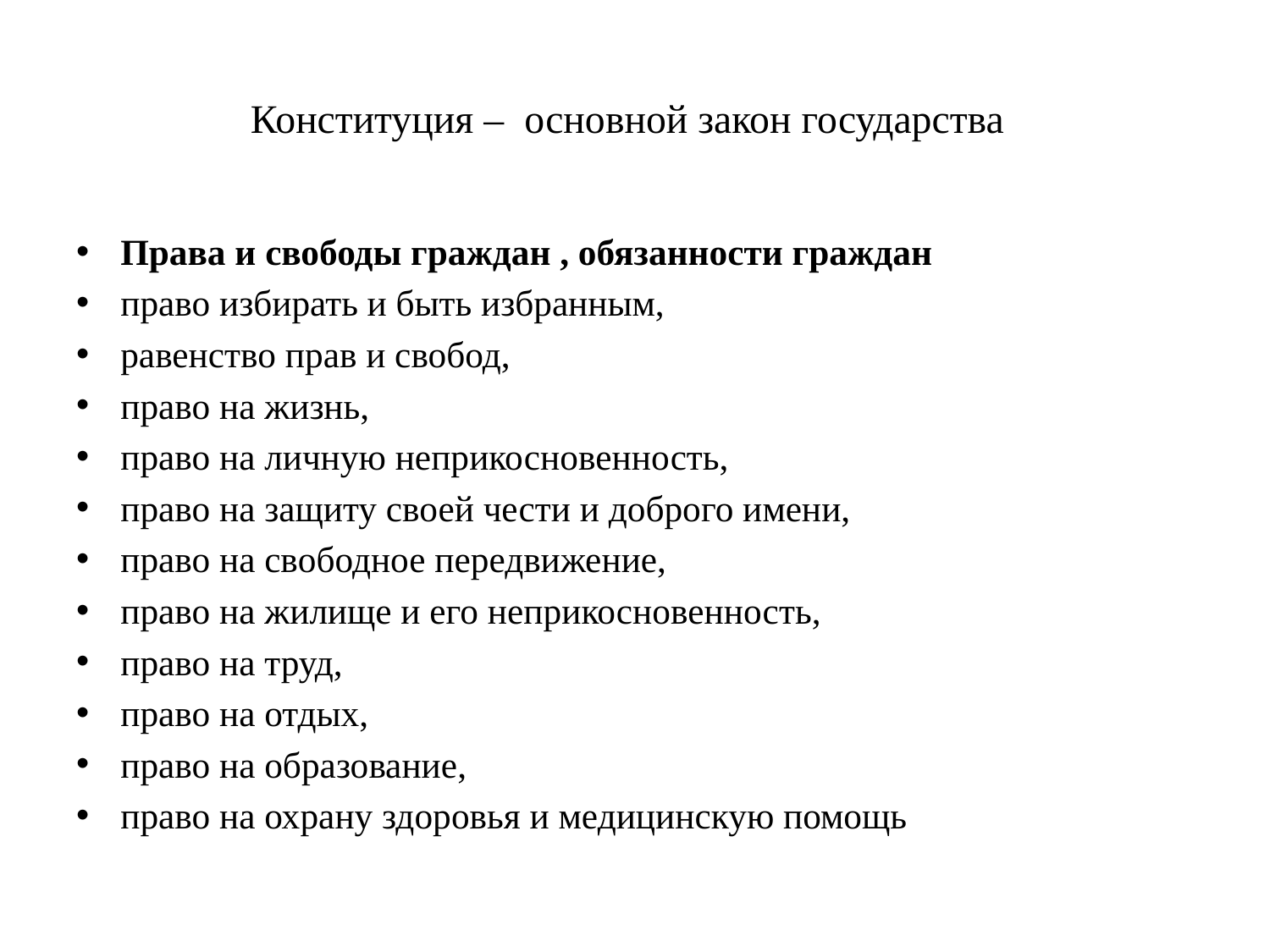

# Конституция –  основной закон государства
Права и свободы граждан , обязанности граждан
право избирать и быть избранным,
равенство прав и свобод,
право на жизнь,
право на личную неприкосновенность,
право на защиту своей чести и доброго имени,
право на свободное передвижение,
право на жилище и его неприкосновенность,
право на труд,
право на отдых,
право на образование,
право на охрану здоровья и медицинскую помощь